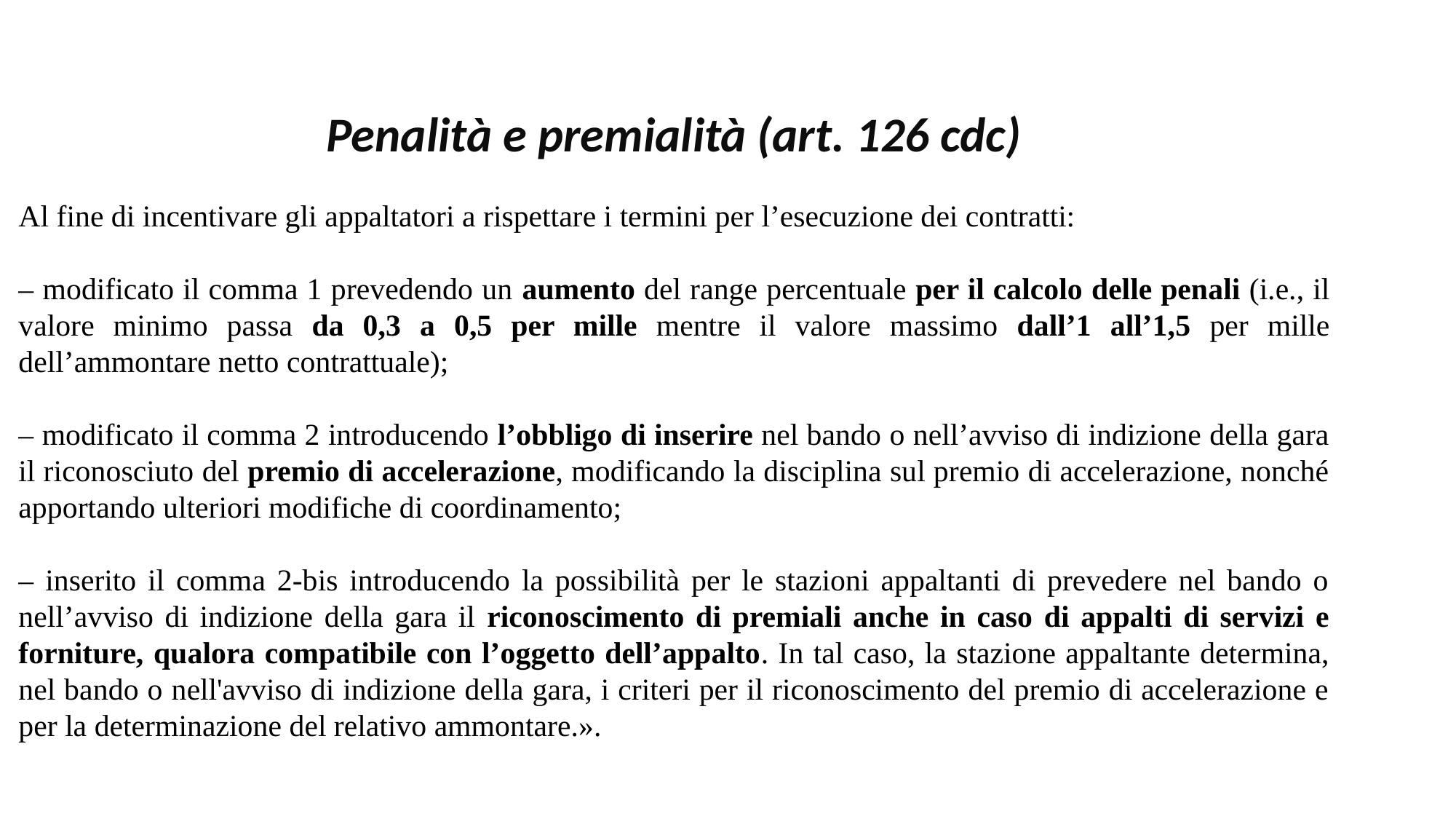

Penalità e premialità (art. 126 cdc)

Al fine di incentivare gli appaltatori a rispettare i termini per l’esecuzione dei contratti:

– modificato il comma 1 prevedendo un aumento del range percentuale per il calcolo delle penali (i.e., il valore minimo passa da 0,3 a 0,5 per mille mentre il valore massimo dall’1 all’1,5 per mille dell’ammontare netto contrattuale);

– modificato il comma 2 introducendo l’obbligo di inserire nel bando o nell’avviso di indizione della gara il riconosciuto del premio di accelerazione, modificando la disciplina sul premio di accelerazione, nonché apportando ulteriori modifiche di coordinamento;

– inserito il comma 2-bis introducendo la possibilità per le stazioni appaltanti di prevedere nel bando o nell’avviso di indizione della gara il riconoscimento di premiali anche in caso di appalti di servizi e forniture, qualora compatibile con l’oggetto dell’appalto. In tal caso, la stazione appaltante determina, nel bando o nell'avviso di indizione della gara, i criteri per il riconoscimento del premio di accelerazione e per la determinazione del relativo ammontare.».